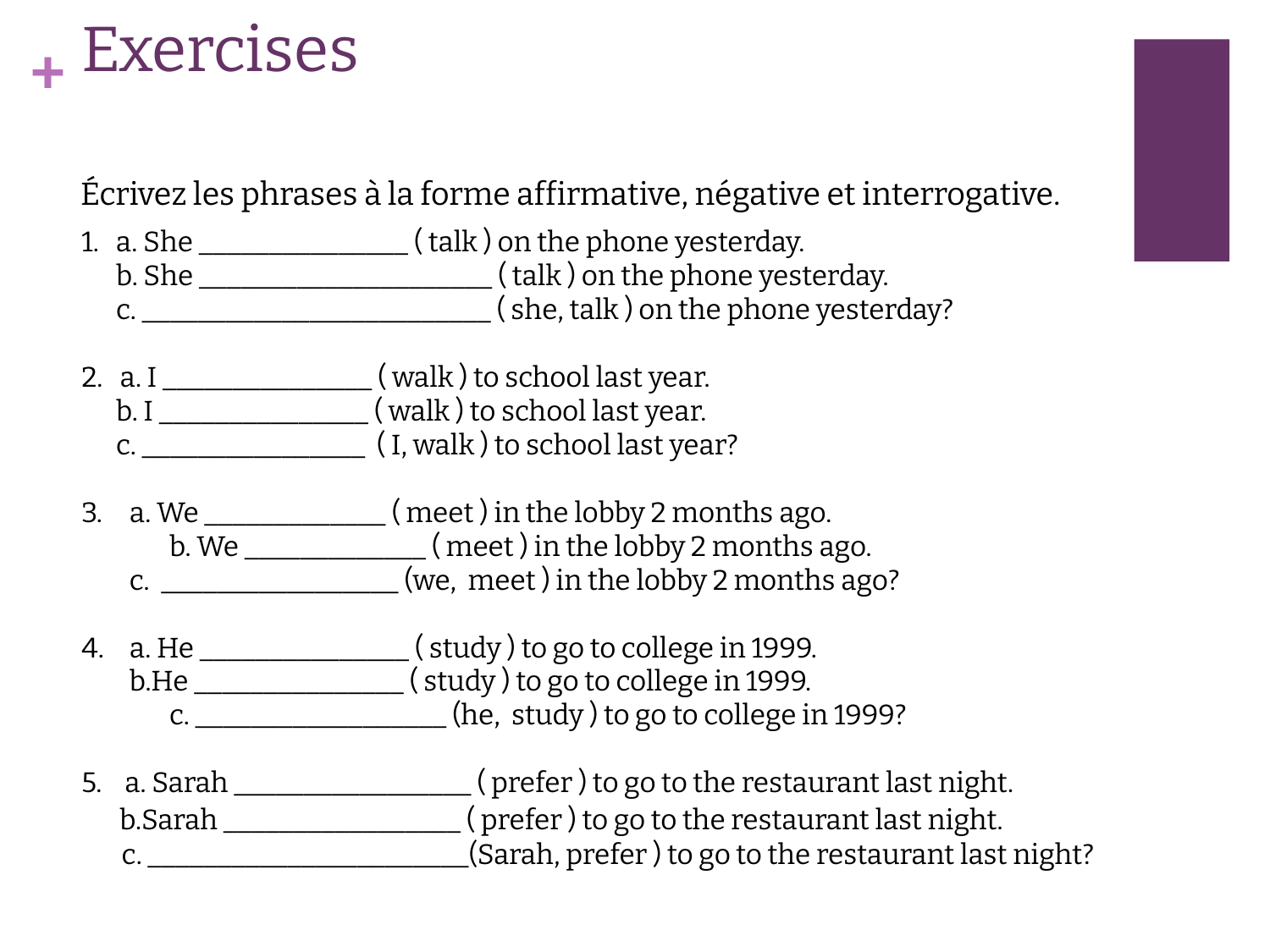

Exercises
Écrivez les phrases à la forme affirmative, négative et interrogative.
1.   a. She _______________ ( talk ) on the phone yesterday.
      b. She _____________________ ( talk ) on the phone yesterday.
      c. _________________________ ( she, talk ) on the phone yesterday?

2.   a. I _______________ ( walk ) to school last year.
      b. I _______________ ( walk ) to school last year.
      c. ________________  ( I, walk ) to school last year?

a. We _____________ ( meet ) in the lobby 2 months ago.
	       b. We _____________ ( meet ) in the lobby 2 months ago.
   	c.  _________________ (we,  meet ) in the lobby 2 months ago?

a. He _______________ ( study ) to go to college in 1999.
 	b.He _______________ ( study ) to go to college in 1999.
	       c. __________________ (he,  study ) to go to college in 1999?

5.    a. Sarah _________________ ( prefer ) to go to the restaurant last night.
      b.Sarah _________________ ( prefer ) to go to the restaurant last night.
       c. _______________________(Sarah, prefer ) to go to the restaurant last night?